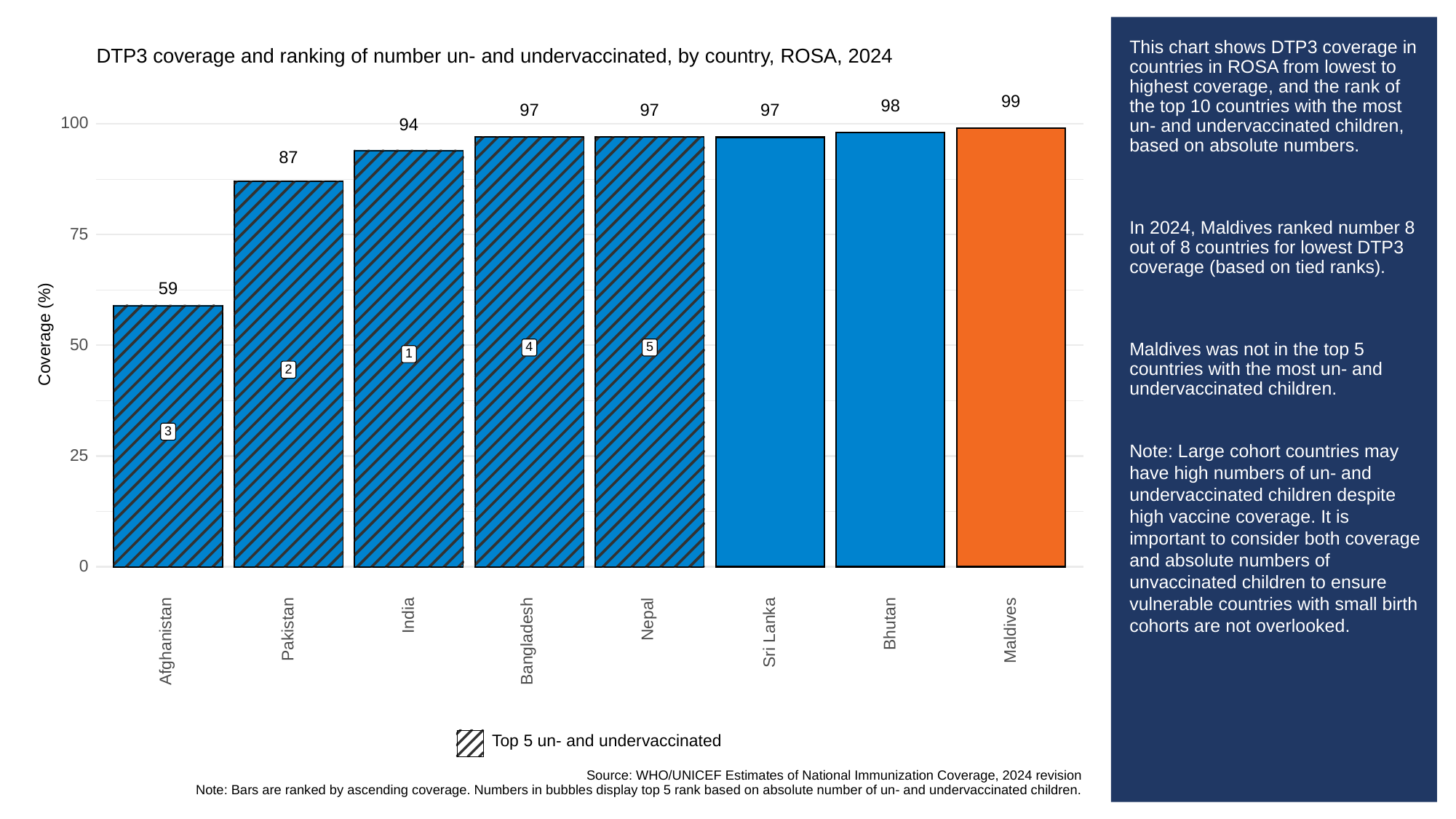

# This chart shows DTP3 coverage in countries in ROSA from lowest to highest coverage, and the rank of the top 10 countries with the most un- and undervaccinated children, based on absolute numbers.

In 2024, Maldives ranked number 8 out of 8 countries for lowest DTP3 coverage (based on tied ranks).

Maldives was not in the top 5 countries with the most un- and undervaccinated children.

Note: Large cohort countries may have high numbers of un- and undervaccinated children despite high vaccine coverage. It is important to consider both coverage and absolute numbers of unvaccinated children to ensure vulnerable countries with small birth cohorts are not overlooked.

DTP3 coverage and ranking of number un- and undervaccinated, by country, ROSA, 2024
99
98
97
97
97
100
94

87

75

59

Coverage (%)

50

5
4

1

2

3

25

0

India
Nepal
Bhutan
Pakistan
Maldives
Sri Lanka
Afghanistan
Bangladesh

Top 5 un- and undervaccinated

Source: WHO/UNICEF Estimates of National Immunization Coverage, 2024 revision
Note: Bars are ranked by ascending coverage. Numbers in bubbles display top 5 rank based on absolute number of un- and undervaccinated children.